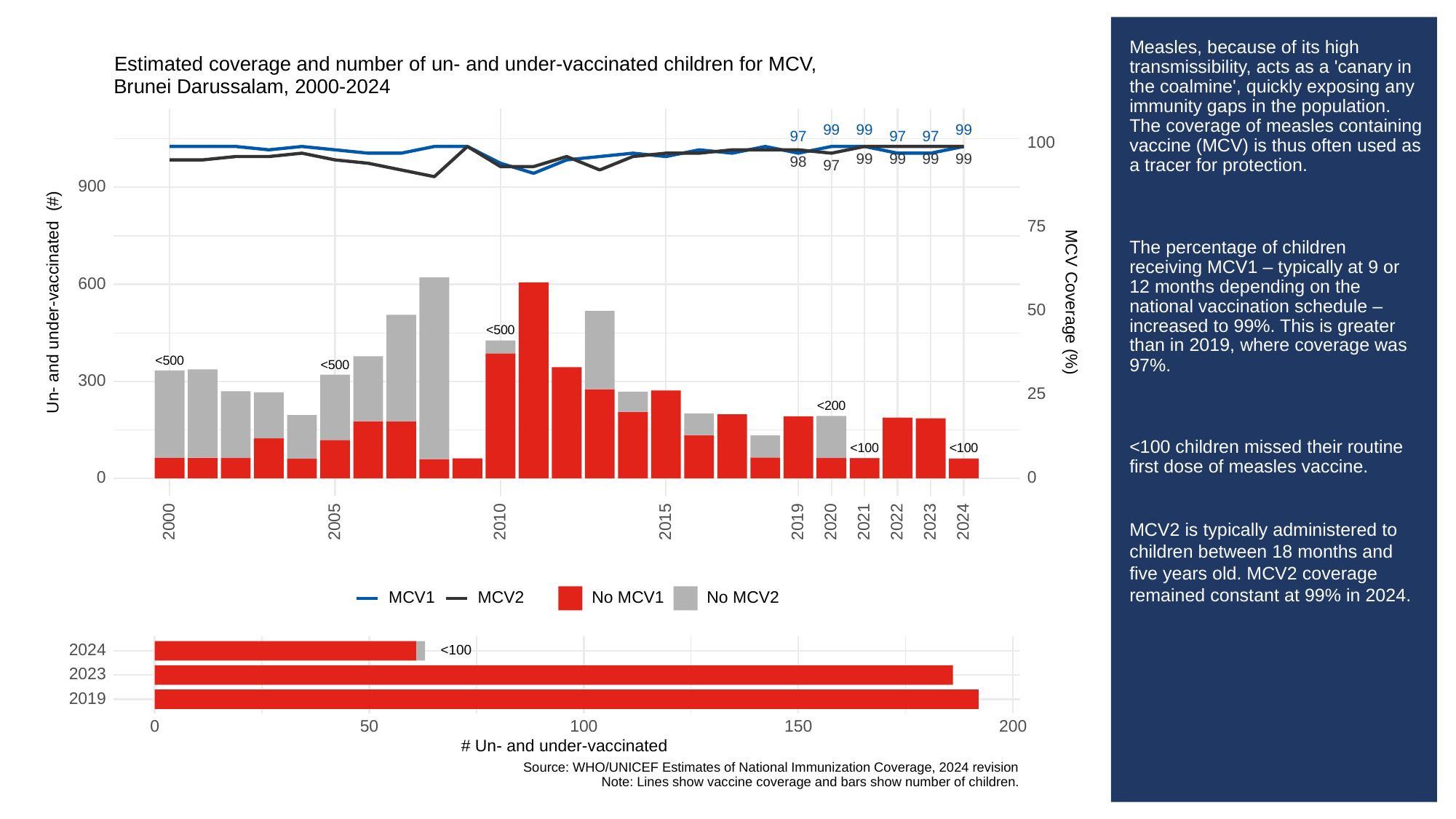

# Measles, because of its high transmissibility, acts as a 'canary in the coalmine', quickly exposing any immunity gaps in the population. The coverage of measles containing vaccine (MCV) is thus often used as a tracer for protection.

The percentage of children receiving MCV1 – typically at 9 or 12 months depending on the national vaccination schedule – increased to 99%. This is greater than in 2019, where coverage was 97%.

<100 children missed their routine first dose of measles vaccine.

MCV2 is typically administered to children between 18 months and five years old. MCV2 coverage remained constant at 99% in 2024.

Estimated coverage and number of un- and under-vaccinated children for MCV,
Brunei Darussalam, 2000-2024

99
99
99
97
97
97
100

99
99
99
99
98
97
900

75

600

Un- and under-vaccinated  (#)
MCV Coverage (%)
50

<500

<500
<500

300

25

<200

<100
<100

0
0

2023
2000
2005
2010
2015
2019
2020
2021
2022
2024

MCV1
MCV2
No MCV1
No MCV2

2024
<100

2023

2019

0
50
100
150
200
# Un- and under-vaccinated
Source: WHO/UNICEF Estimates of National Immunization Coverage, 2024 revision
Note: Lines show vaccine coverage and bars show number of children.